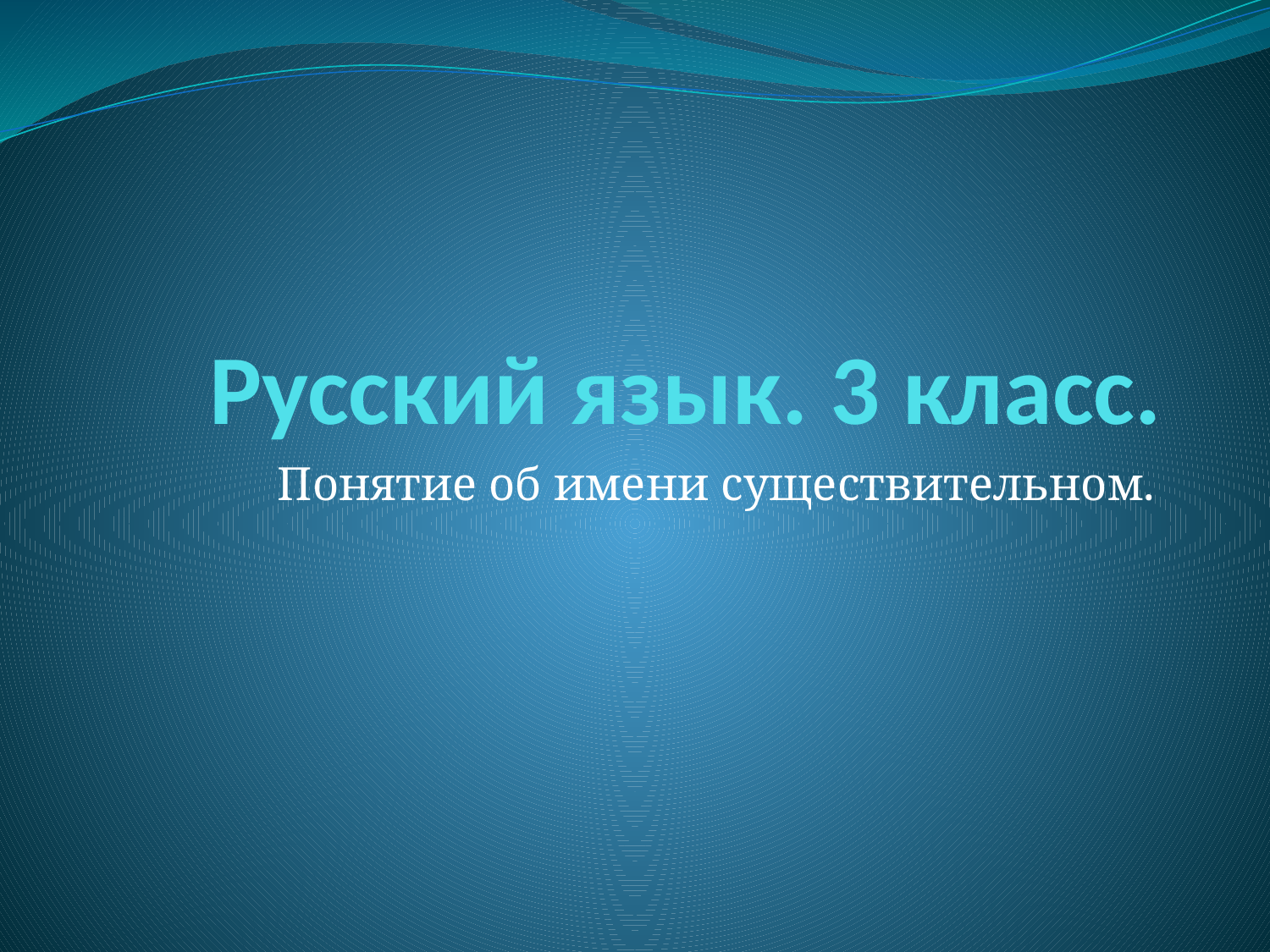

# Русский язык. 3 класс.
Понятие об имени существительном.